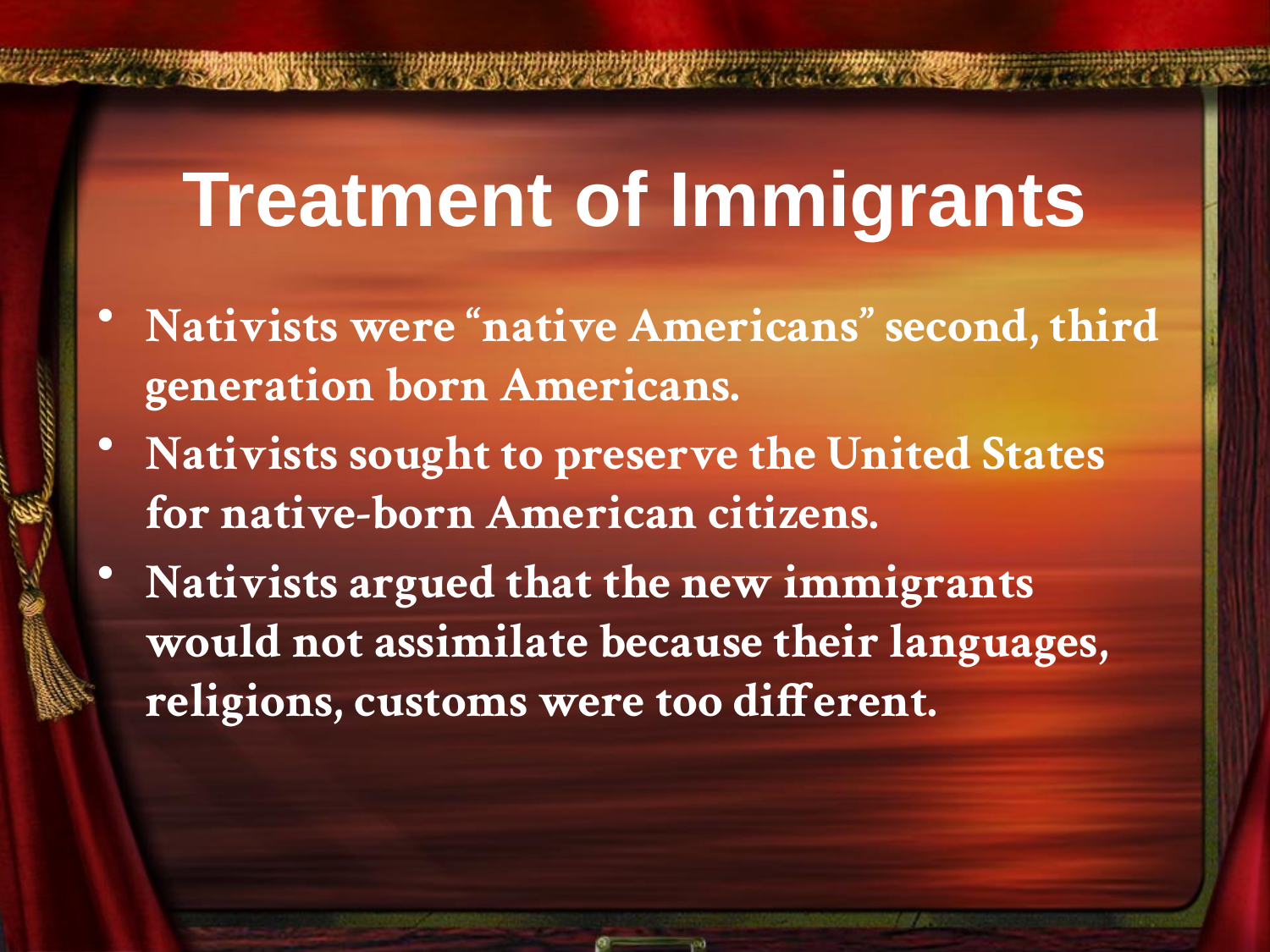

# Treatment of Immigrants
Nativists were “native Americans” second, third generation born Americans.
Nativists sought to preserve the United States for native-born American citizens.
Nativists argued that the new immigrants would not assimilate because their languages, religions, customs were too different.